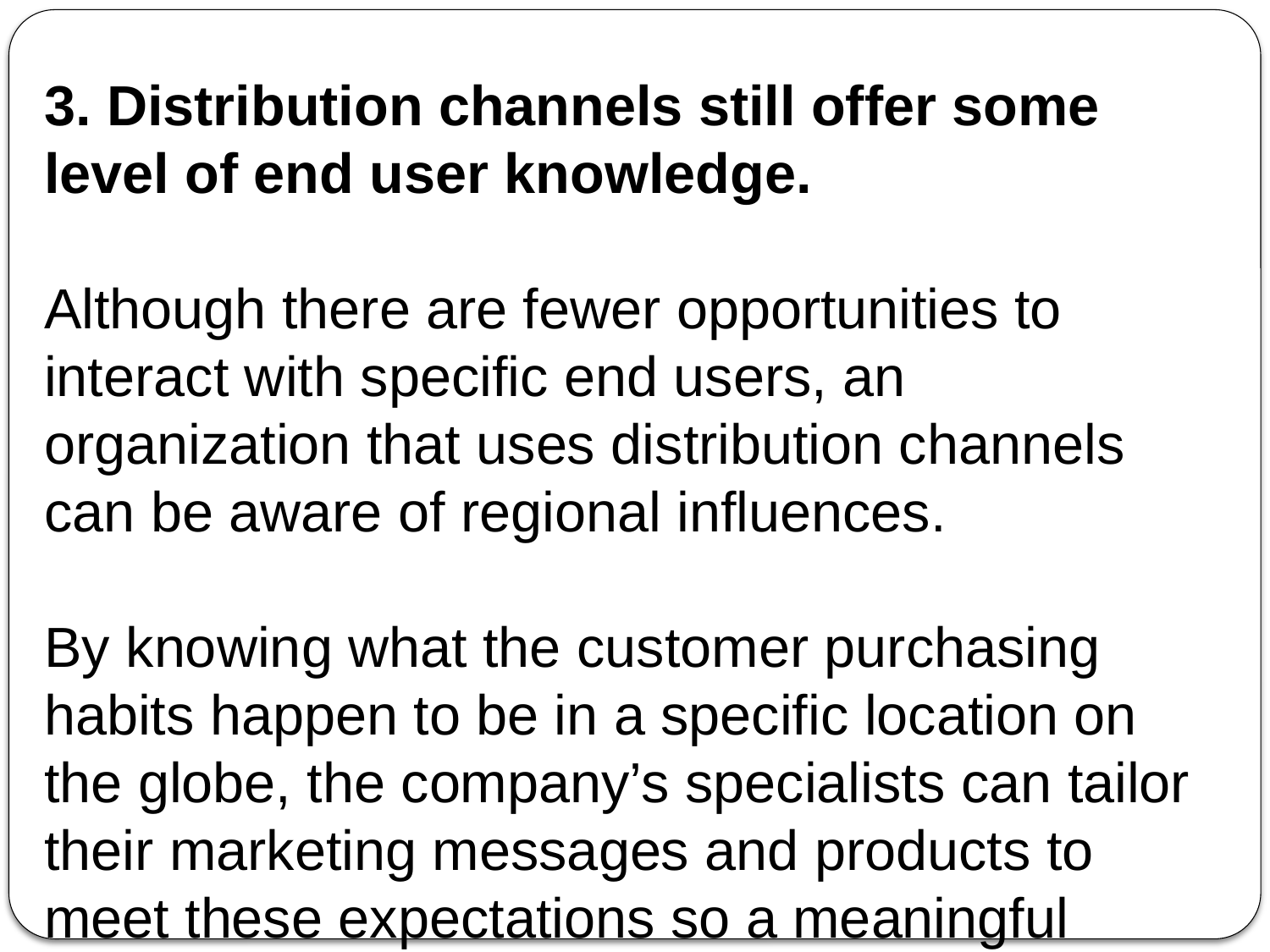

3. Distribution channels still offer some level of end user knowledge.
Although there are fewer opportunities to interact with specific end users, an organization that uses distribution channels can be aware of regional influences.

By knowing what the customer purchasing habits happen to be in a specific location on the globe, the company’s specialists can tailor their marketing messages and products to meet these expectations so a meaningful value proposition can be offered.